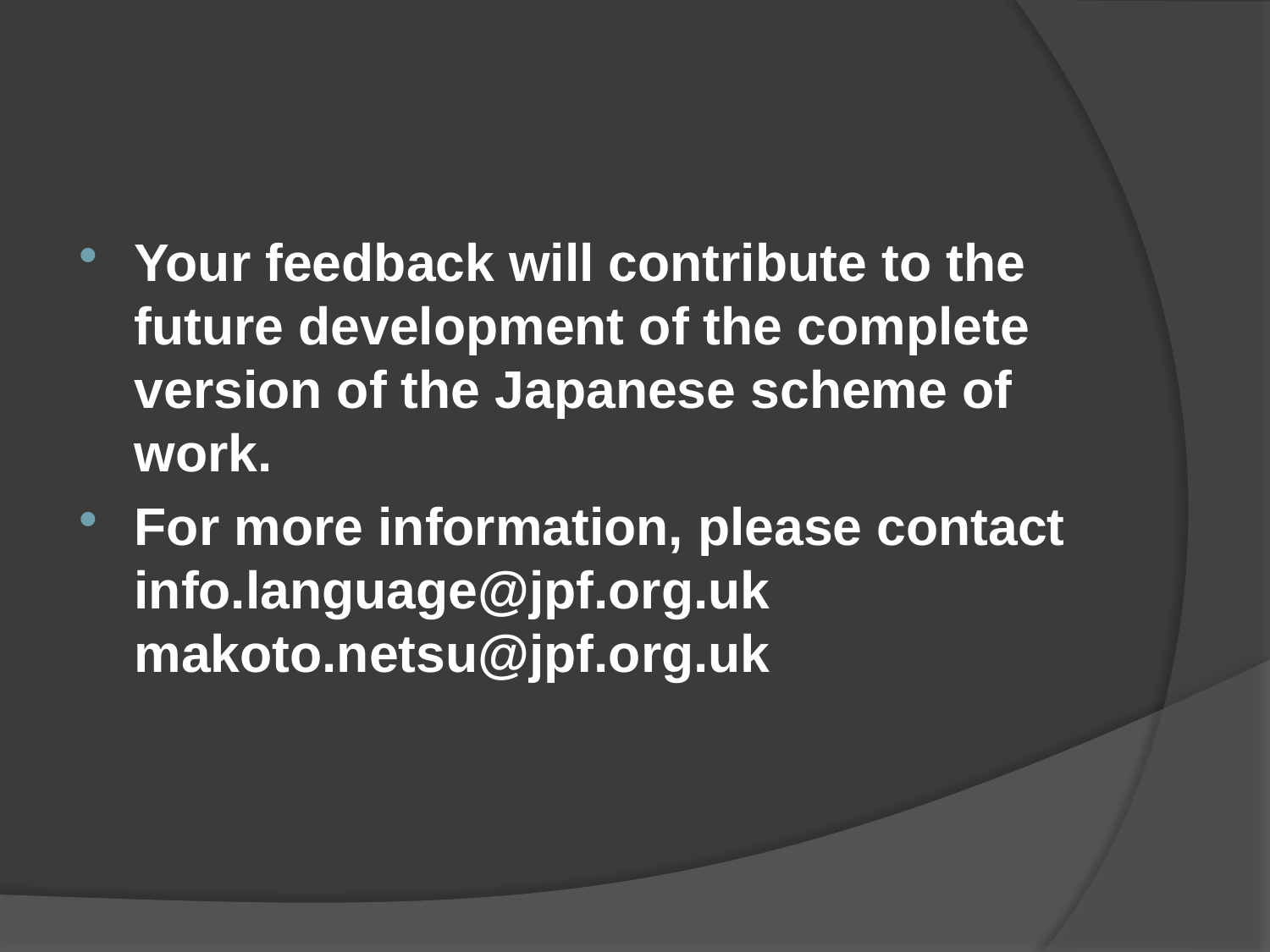

#
Your feedback will contribute to the future development of the complete version of the Japanese scheme of work.
For more information, please contact info.language@jpf.org.uk
makoto.netsu@jpf.org.uk